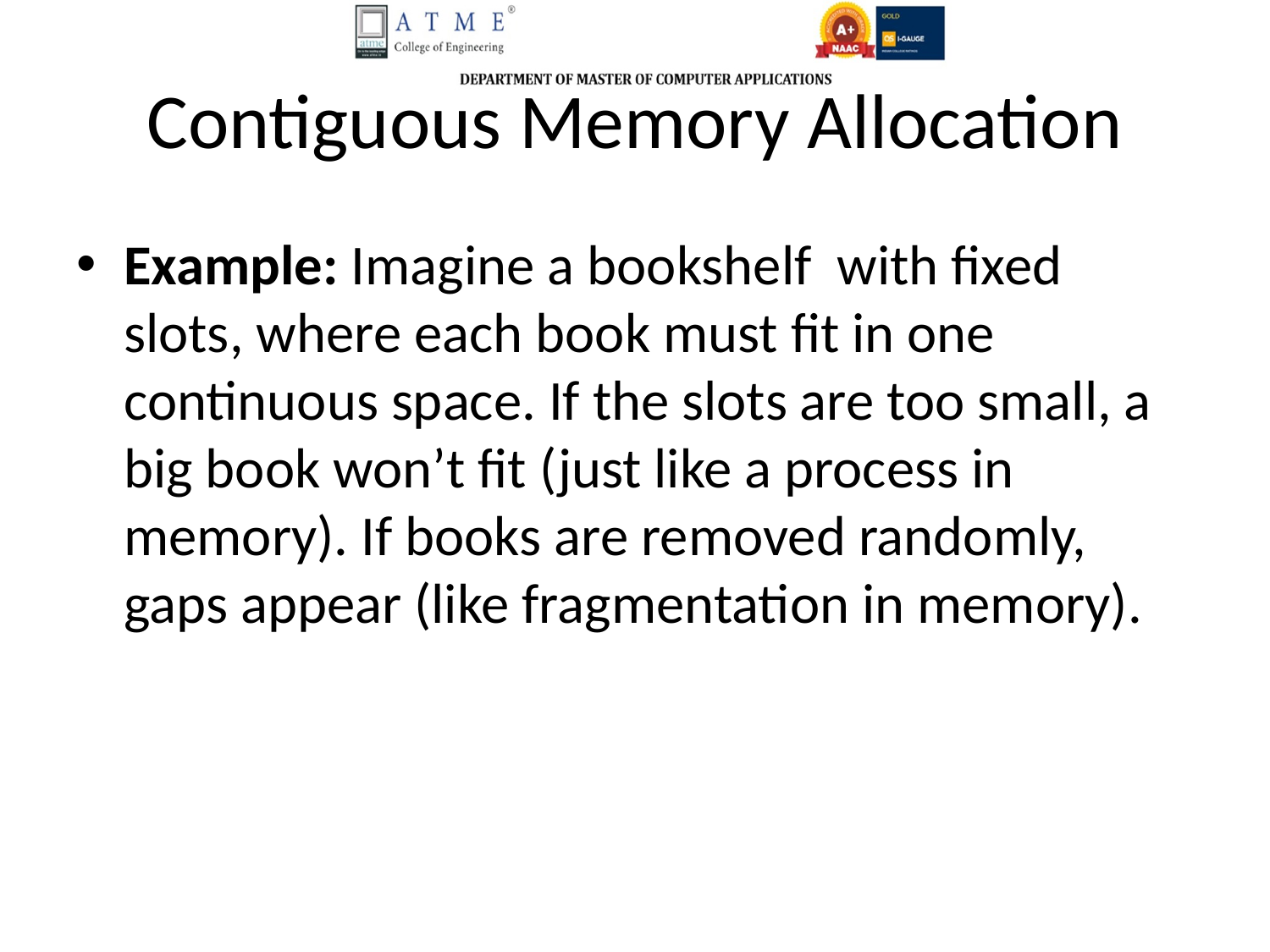

# Contiguous Memory Allocation
Example: Imagine a bookshelf  with fixed slots, where each book must fit in one continuous space. If the slots are too small, a big book won’t fit (just like a process in memory). If books are removed randomly, gaps appear (like fragmentation in memory).